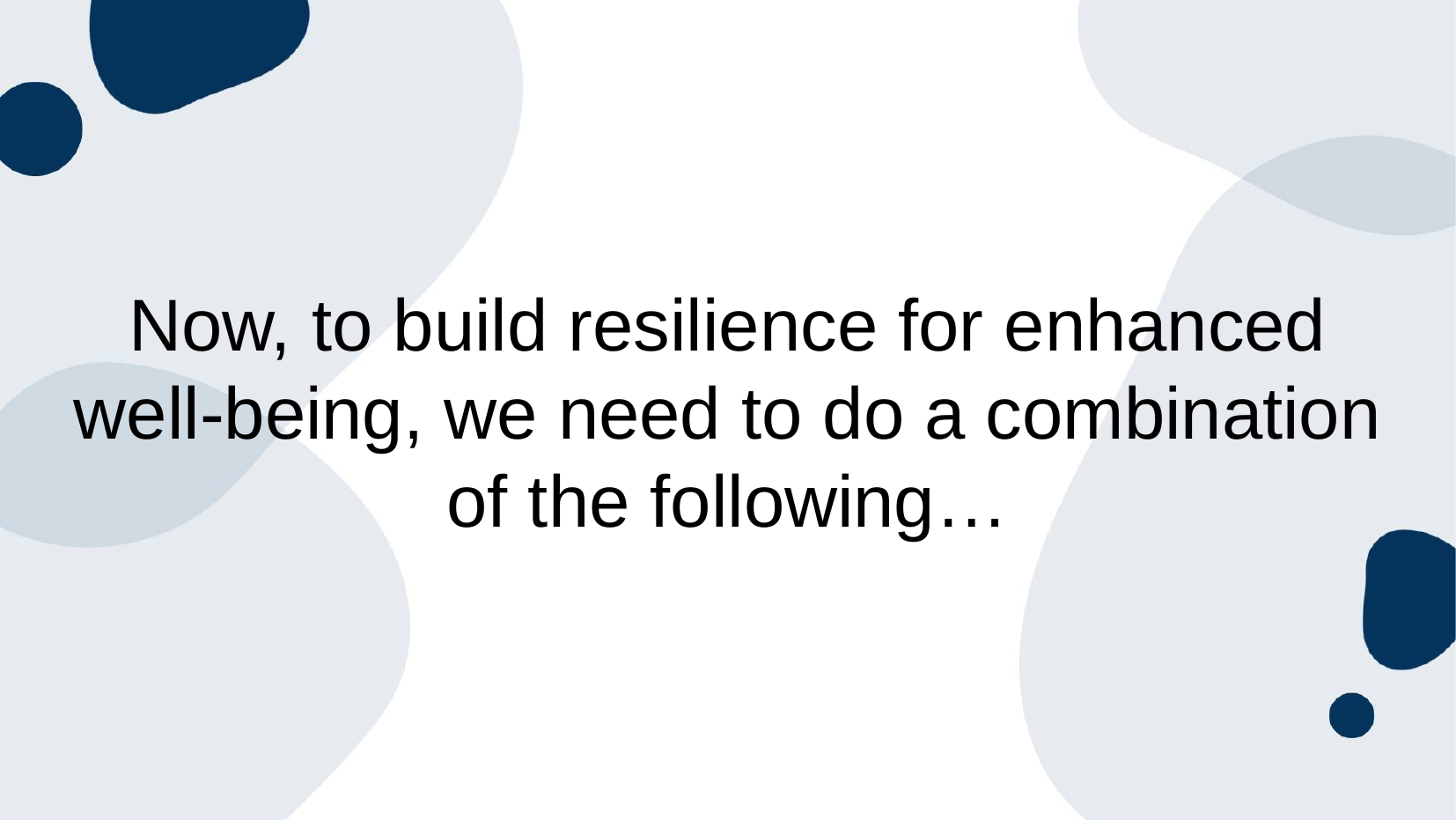

# Now, to build resilience for enhanced well-being, we need to do a combination of the following…